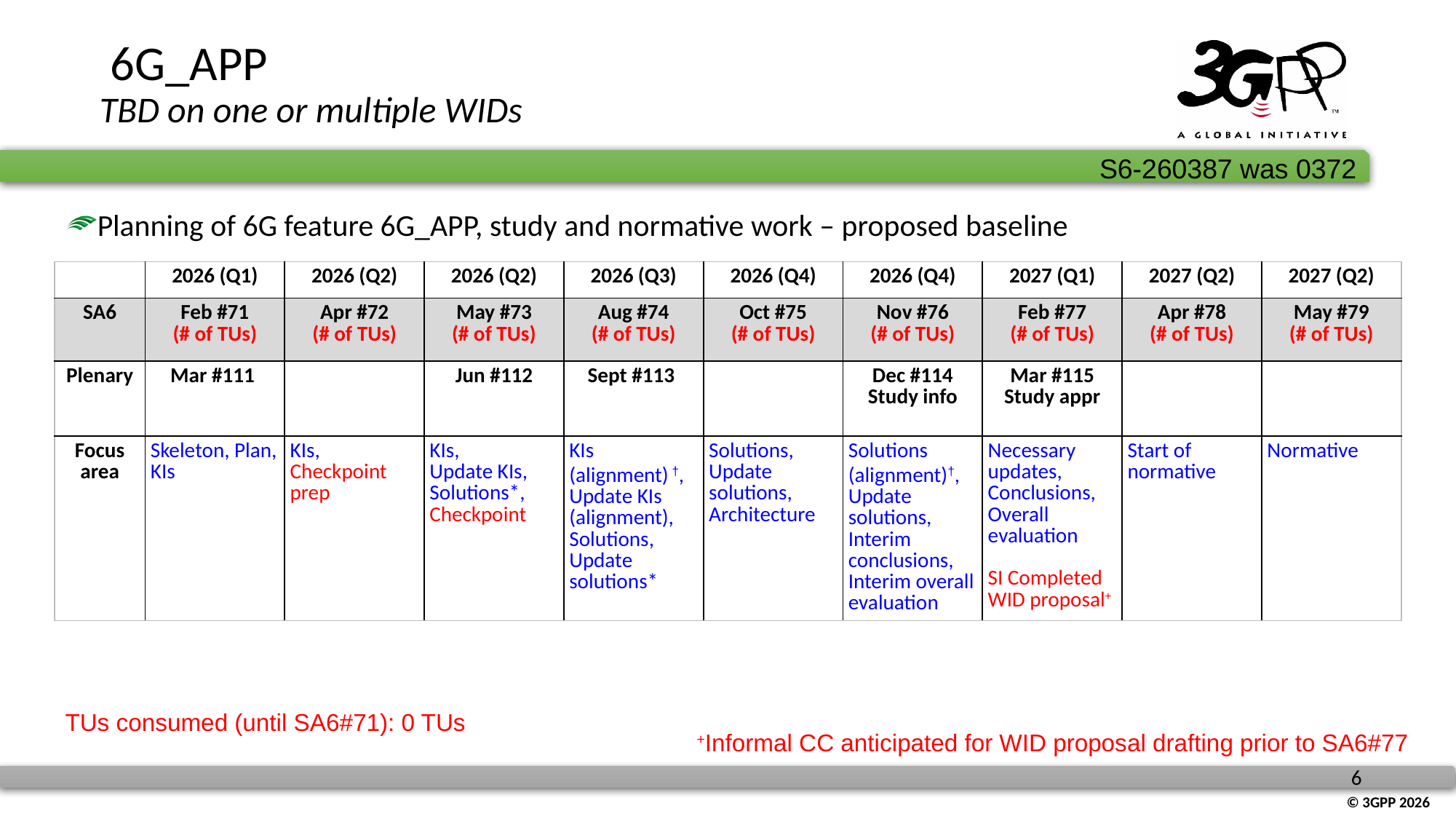

# 6G_APP TBD on one or multiple WIDs
Planning of 6G feature 6G_APP, study and normative work – proposed baseline
|  | 2026 (Q1) | 2026 (Q2) | 2026 (Q2) | 2026 (Q3) | 2026 (Q4) | 2026 (Q4) | 2027 (Q1) | 2027 (Q2) | 2027 (Q2) |
| --- | --- | --- | --- | --- | --- | --- | --- | --- | --- |
| SA6 | Feb #71 (# of TUs) | Apr #72 (# of TUs) | May #73 (# of TUs) | Aug #74 (# of TUs) | Oct #75 (# of TUs) | Nov #76 (# of TUs) | Feb #77 (# of TUs) | Apr #78 (# of TUs) | May #79 (# of TUs) |
| Plenary | Mar #111 |  | Jun #112 | Sept #113 |  | Dec #114 Study info | Mar #115 Study appr |  |  |
| Focus area | Skeleton, Plan, KIs | KIs, Checkpoint prep | KIs, Update KIs, Solutions\*, Checkpoint | KIs (alignment) †, Update KIs (alignment), Solutions, Update solutions\* | Solutions, Update solutions, Architecture | Solutions (alignment)†, Update solutions, Interim conclusions, Interim overall evaluation | Necessary updates, Conclusions, Overall evaluation SI Completed WID proposal+ | Start of normative | Normative |
TUs consumed (until SA6#71): 0 TUs
+Informal CC anticipated for WID proposal drafting prior to SA6#77